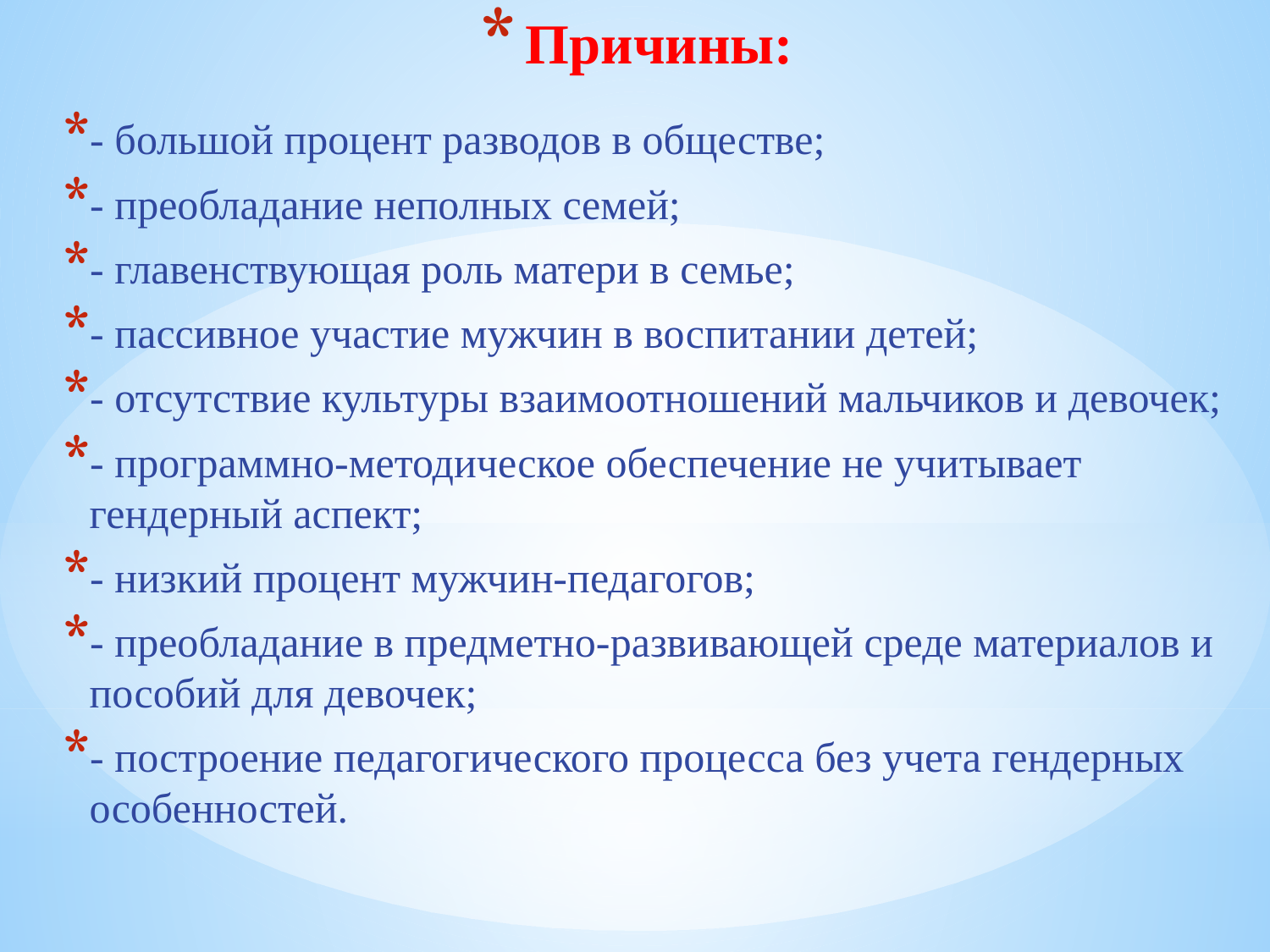

# Причины:
- большой процент разводов в обществе;
- преобладание неполных семей;
- главенствующая роль матери в семье;
- пассивное участие мужчин в воспитании детей;
- отсутствие культуры взаимоотношений мальчиков и девочек;
- программно-методическое обеспечение не учитывает гендерный аспект;
- низкий процент мужчин-педагогов;
- преобладание в предметно-развивающей среде материалов и пособий для девочек;
- построение педагогического процесса без учета гендерных особенностей.